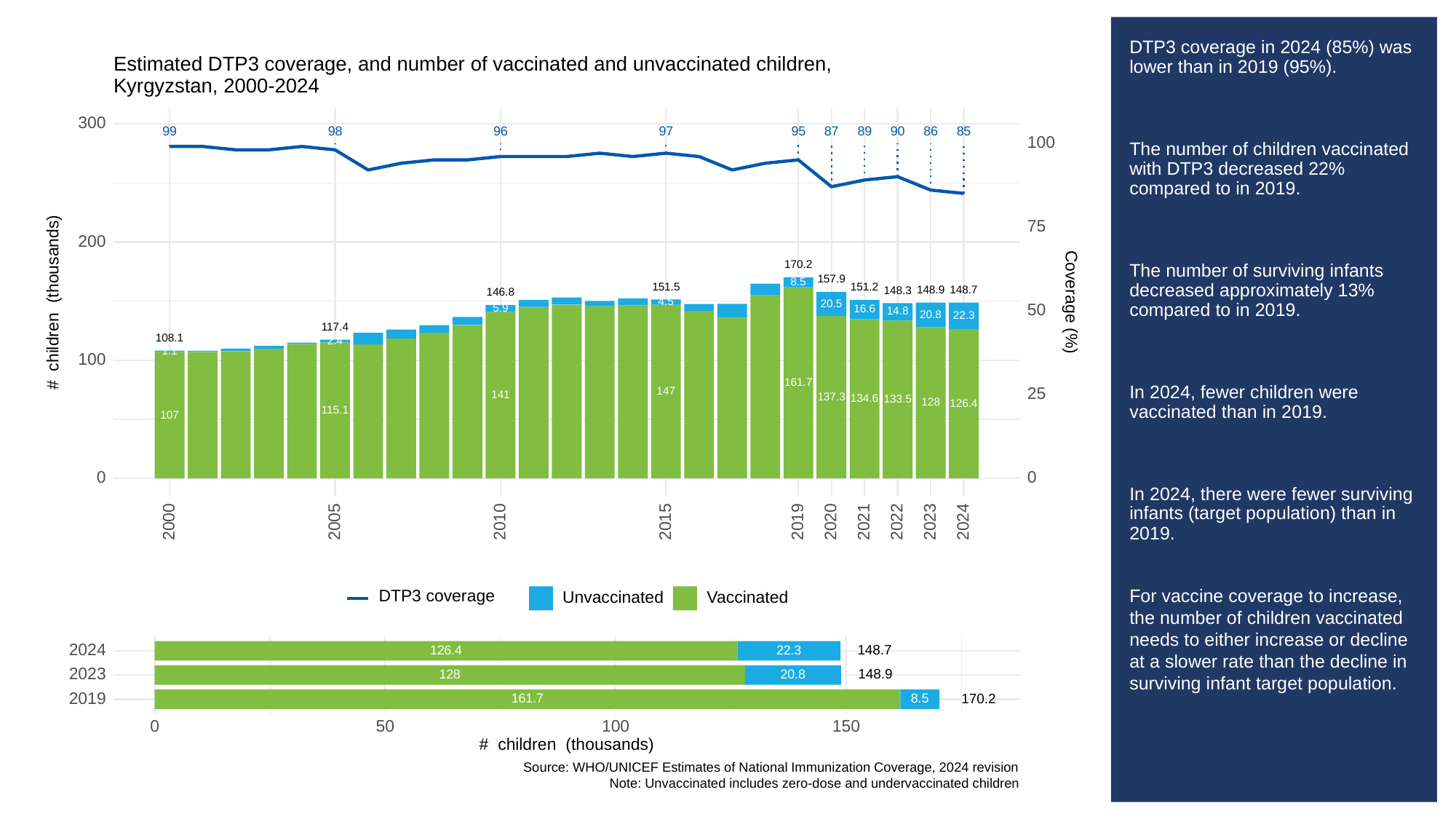

# DTP3 coverage in 2024 (85%) was lower than in 2019 (95%).

The number of children vaccinated with DTP3 decreased 22% compared to in 2019.

The number of surviving infants decreased approximately 13% compared to in 2019.

In 2024, fewer children were vaccinated than in 2019.

In 2024, there were fewer surviving infants (target population) than in 2019.

For vaccine coverage to increase, the number of children vaccinated needs to either increase or decline at a slower rate than the decline in surviving infant target population.

Estimated DTP3 coverage, and number of vaccinated and unvaccinated children,
Kyrgyzstan, 2000-2024

300

99
98
96
97
95
87
89
90
86
85
100

75
200

170.2
157.9

8.5
151.5
151.2

148.9
148.7
148.3

146.8

#  children  (thousands)
Coverage (%)

4.5

20.5

5.9
50

16.6

14.8
20.8

22.3

117.4

108.1
2.4

1.1

100

161.7
147
25
141
137.3
134.6
133.5
128
126.4
115.1
107

0
0

2023
2000
2005
2010
2015
2019
2020
2021
2022
2024

DTP3 coverage
Unvaccinated
Vaccinated

2024
148.7
22.3
126.4

2023
148.9
128
20.8

2019
170.2
161.7
8.5

0
50
100
150
#  children  (thousands)
Source: WHO/UNICEF Estimates of National Immunization Coverage, 2024 revision
Note: Unvaccinated includes zero-dose and undervaccinated children